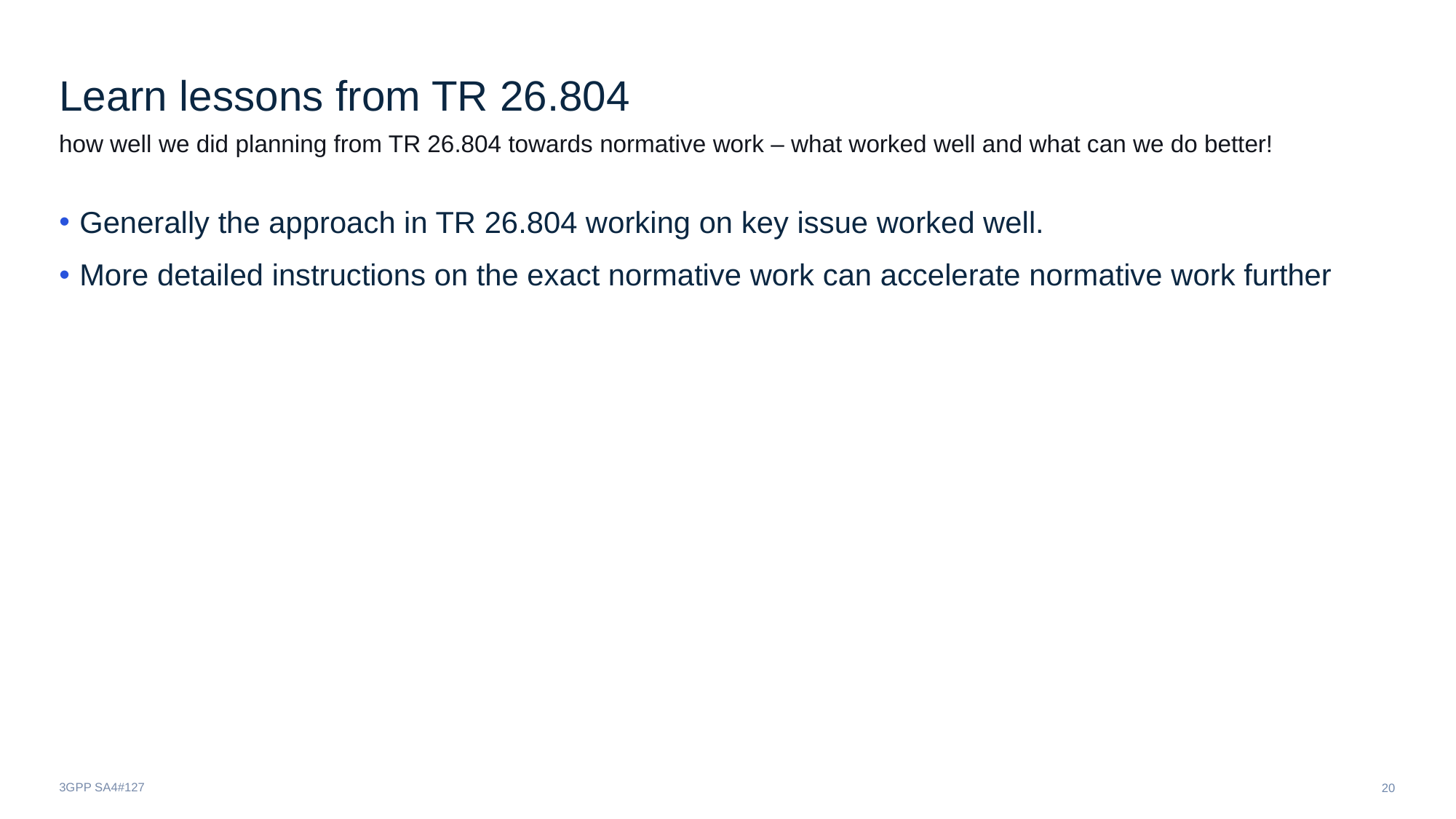

# Learn lessons from TR 26.804
how well we did planning from TR 26.804 towards normative work – what worked well and what can we do better!
Generally the approach in TR 26.804 working on key issue worked well.
More detailed instructions on the exact normative work can accelerate normative work further
3GPP SA4#127